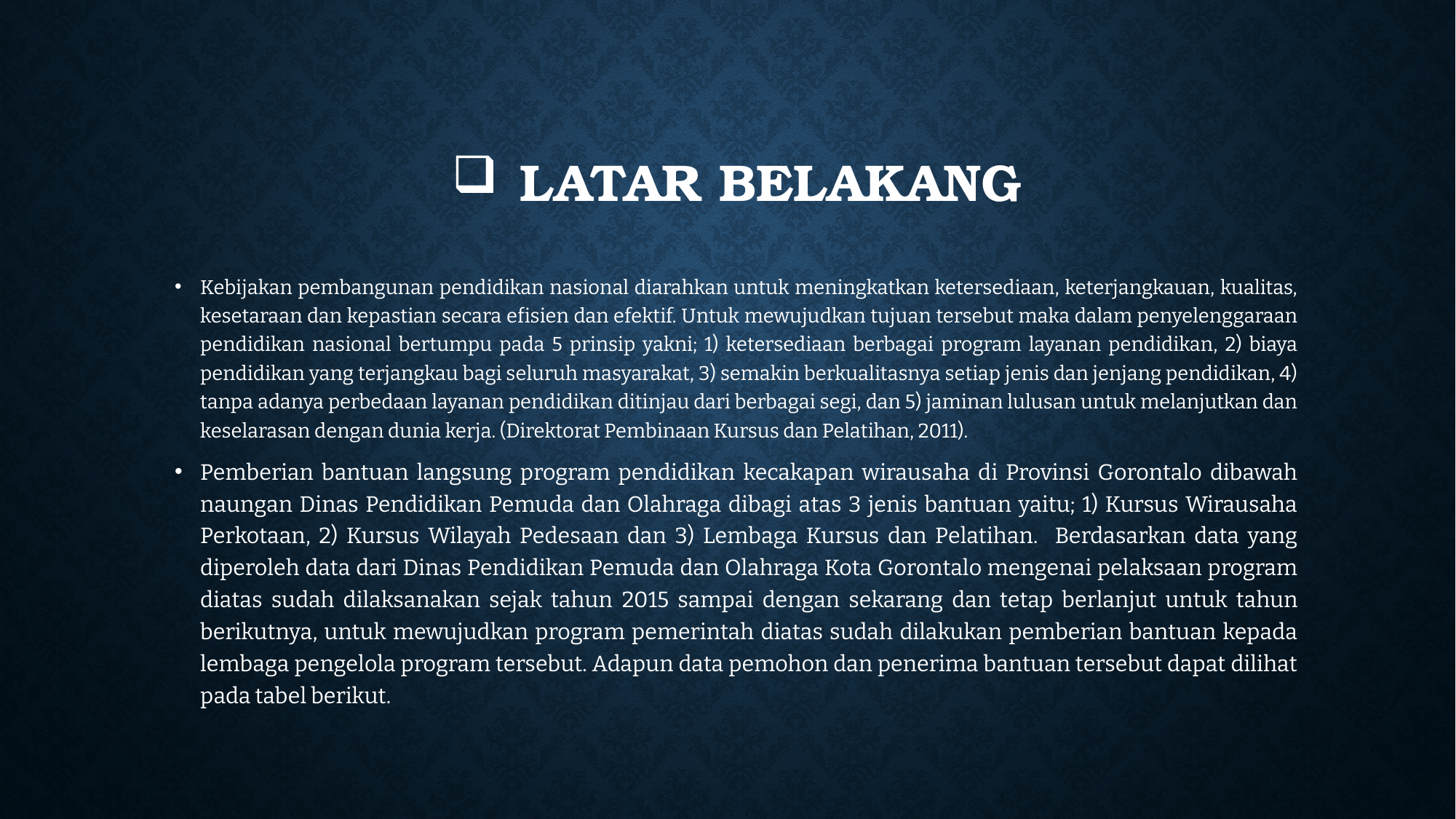

# Latar Belakang
Kebijakan pembangunan pendidikan nasional diarahkan untuk meningkatkan ketersediaan, keterjangkauan, kualitas, kesetaraan dan kepastian secara efisien dan efektif. Untuk mewujudkan tujuan tersebut maka dalam penyelenggaraan pendidikan nasional bertumpu pada 5 prinsip yakni; 1) ketersediaan berbagai program layanan pendidikan, 2) biaya pendidikan yang terjangkau bagi seluruh masyarakat, 3) semakin berkualitasnya setiap jenis dan jenjang pendidikan, 4) tanpa adanya perbedaan layanan pendidikan ditinjau dari berbagai segi, dan 5) jaminan lulusan untuk melanjutkan dan keselarasan dengan dunia kerja. (Direktorat Pembinaan Kursus dan Pelatihan, 2011).
Pemberian bantuan langsung program pendidikan kecakapan wirausaha di Provinsi Gorontalo dibawah naungan Dinas Pendidikan Pemuda dan Olahraga dibagi atas 3 jenis bantuan yaitu; 1) Kursus Wirausaha Perkotaan, 2) Kursus Wilayah Pedesaan dan 3) Lembaga Kursus dan Pelatihan.  Berdasarkan data yang diperoleh data dari Dinas Pendidikan Pemuda dan Olahraga Kota Gorontalo mengenai pelaksaan program diatas sudah dilaksanakan sejak tahun 2015 sampai dengan sekarang dan tetap berlanjut untuk tahun berikutnya, untuk mewujudkan program pemerintah diatas sudah dilakukan pemberian bantuan kepada lembaga pengelola program tersebut. Adapun data pemohon dan penerima bantuan tersebut dapat dilihat pada tabel berikut.